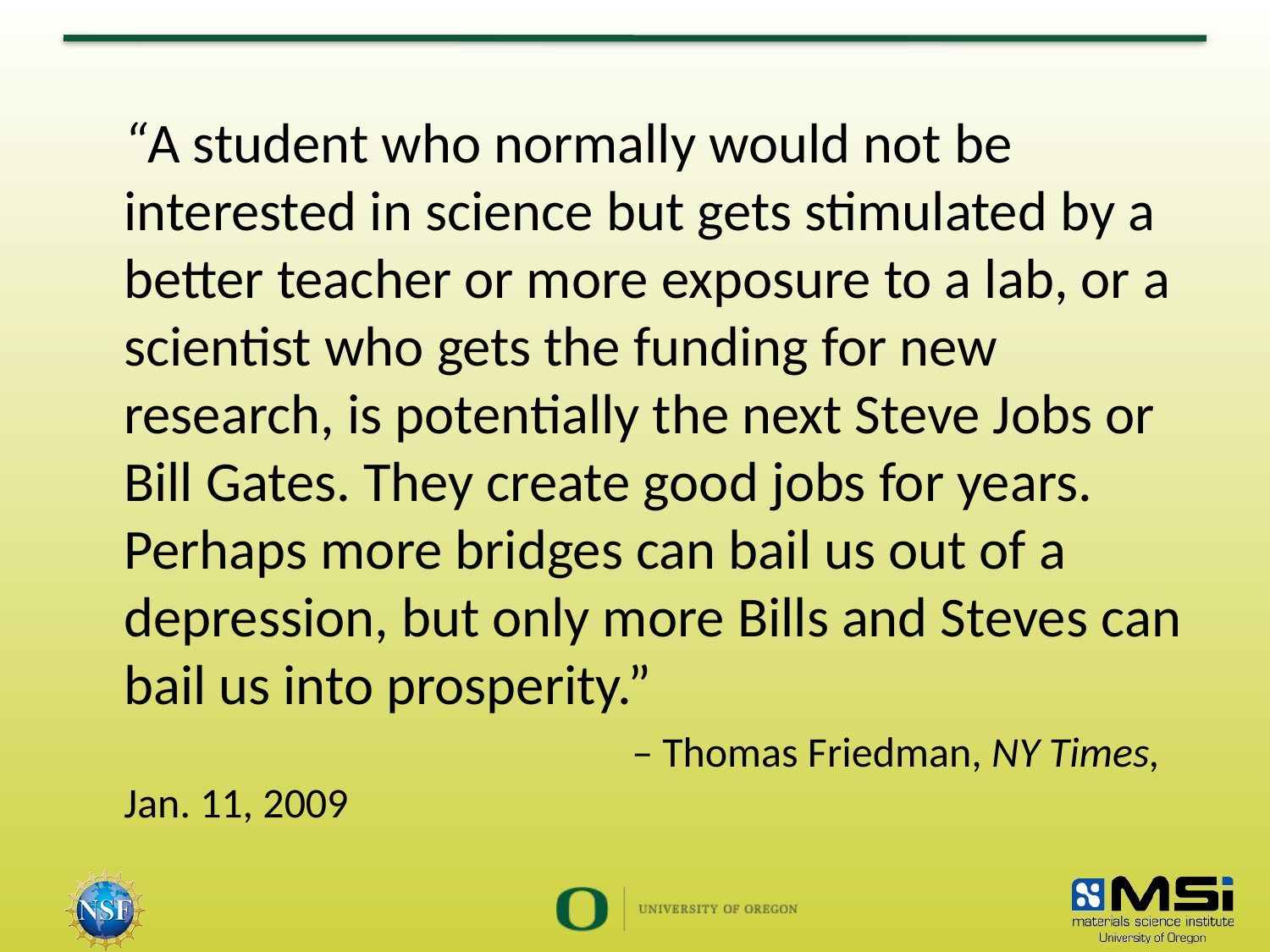

“A student who normally would not be interested in science but gets stimulated by a better teacher or more exposure to a lab, or a scientist who gets the funding for new research, is potentially the next Steve Jobs or Bill Gates. They create good jobs for years. Perhaps more bridges can bail us out of a depression, but only more Bills and Steves can bail us into prosperity.”
					– Thomas Friedman, NY Times, Jan. 11, 2009